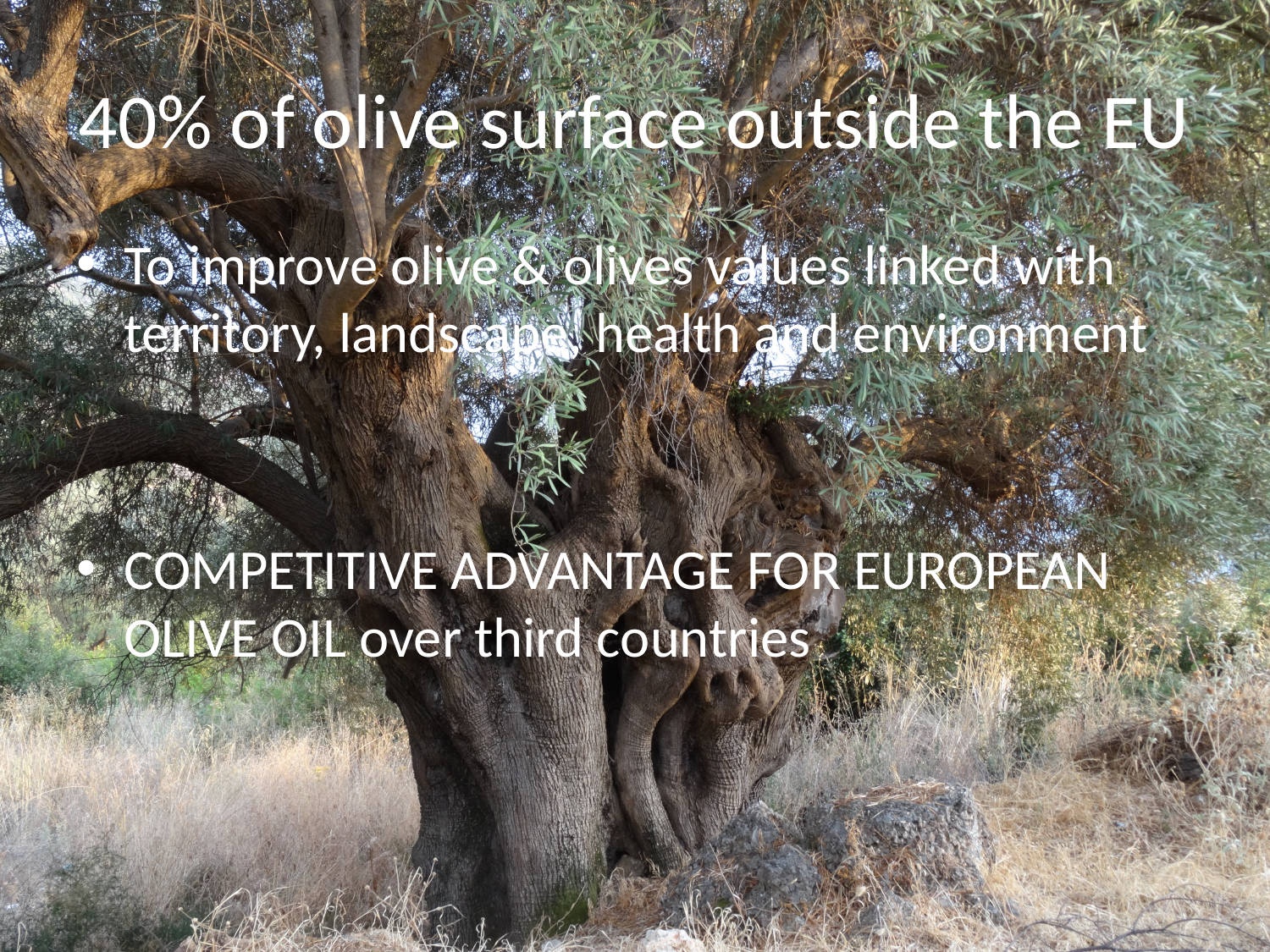

# 40% of olive surface outside the EU
To improve olive & olives values linked with territory, landscape, health and environment

COMPETITIVE ADVANTAGE FOR EUROPEAN OLIVE OIL over third countries